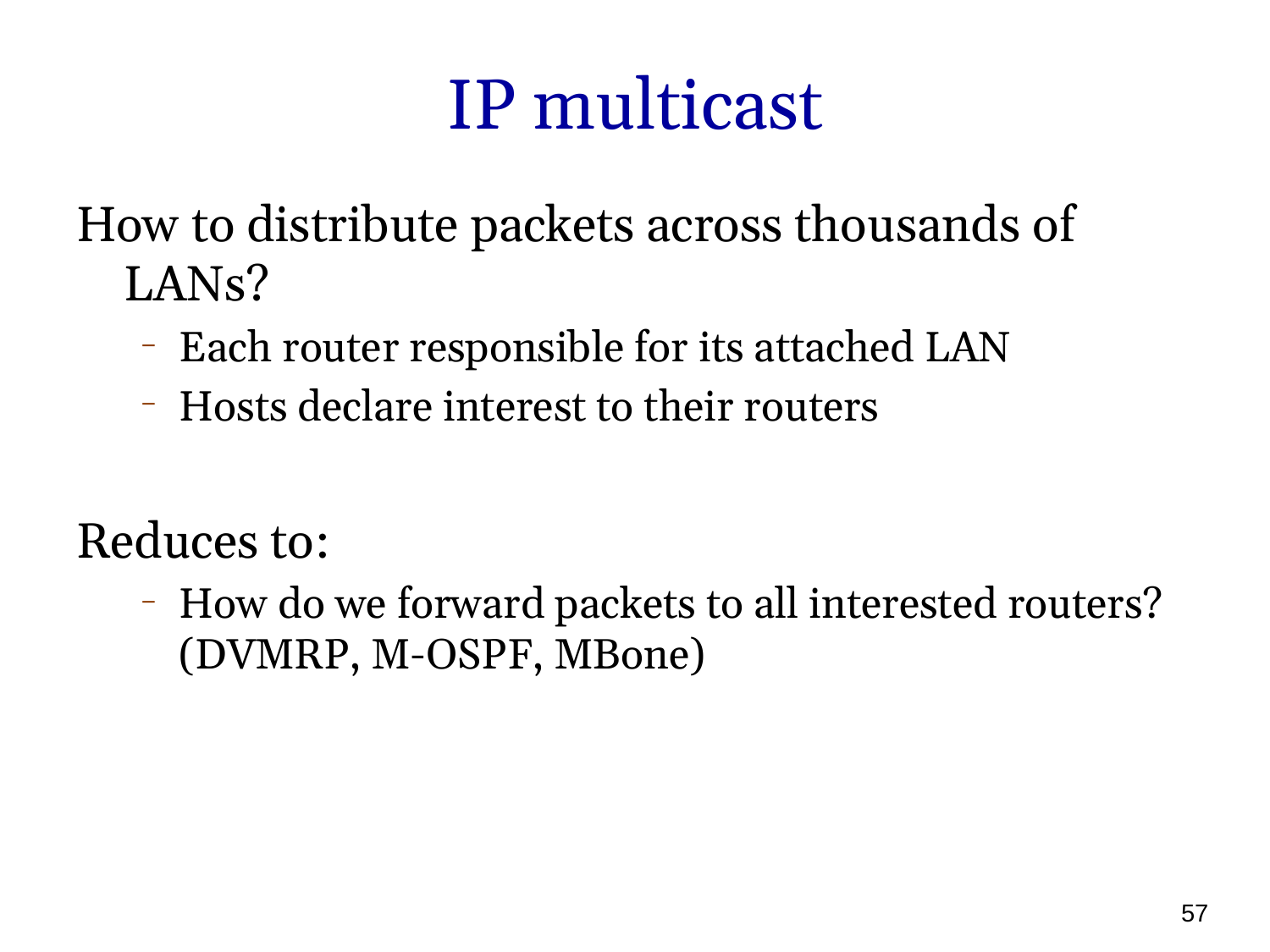

# IP multicast
How to distribute packets across thousands of LANs?
Each router responsible for its attached LAN
Hosts declare interest to their routers

Reduces to:
How do we forward packets to all interested routers? (DVMRP, M-OSPF, MBone)
57